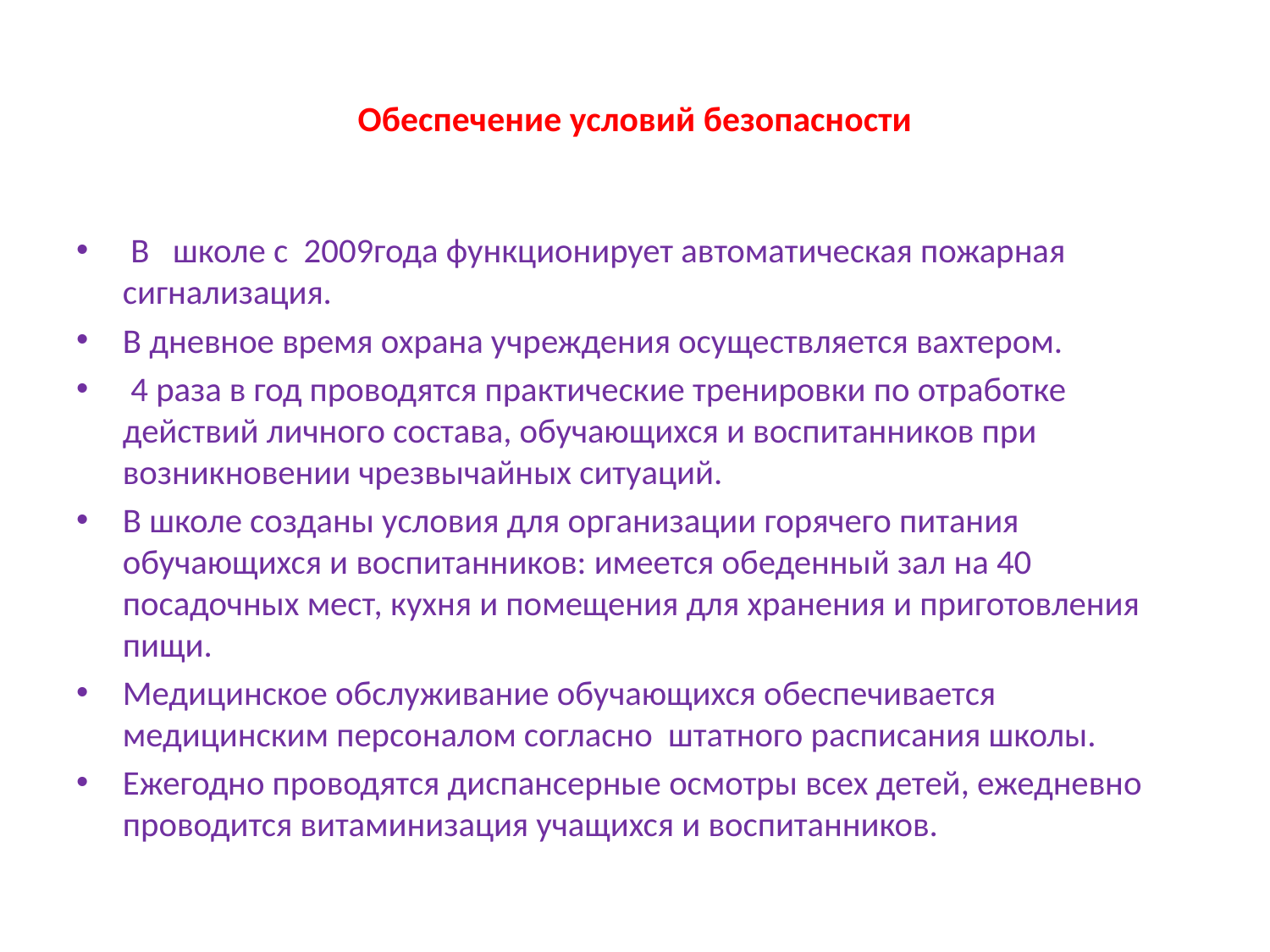

# Обеспечение условий безопасности
 В   школе с  2009года функционирует автоматическая пожарная сигнализация.
В дневное время охрана учреждения осуществляется вахтером.
 4 раза в год проводятся практические тренировки по отработке действий личного состава, обучающихся и воспитанников при возникновении чрезвычайных ситуаций.
В школе созданы условия для организации горячего питания обучающихся и воспитанников: имеется обеденный зал на 40 посадочных мест, кухня и помещения для хранения и приготовления пищи.
Медицинское обслуживание обучающихся обеспечивается медицинским персоналом согласно  штатного расписания школы.
Ежегодно проводятся диспансерные осмотры всех детей, ежедневно проводится витаминизация учащихся и воспитанников.